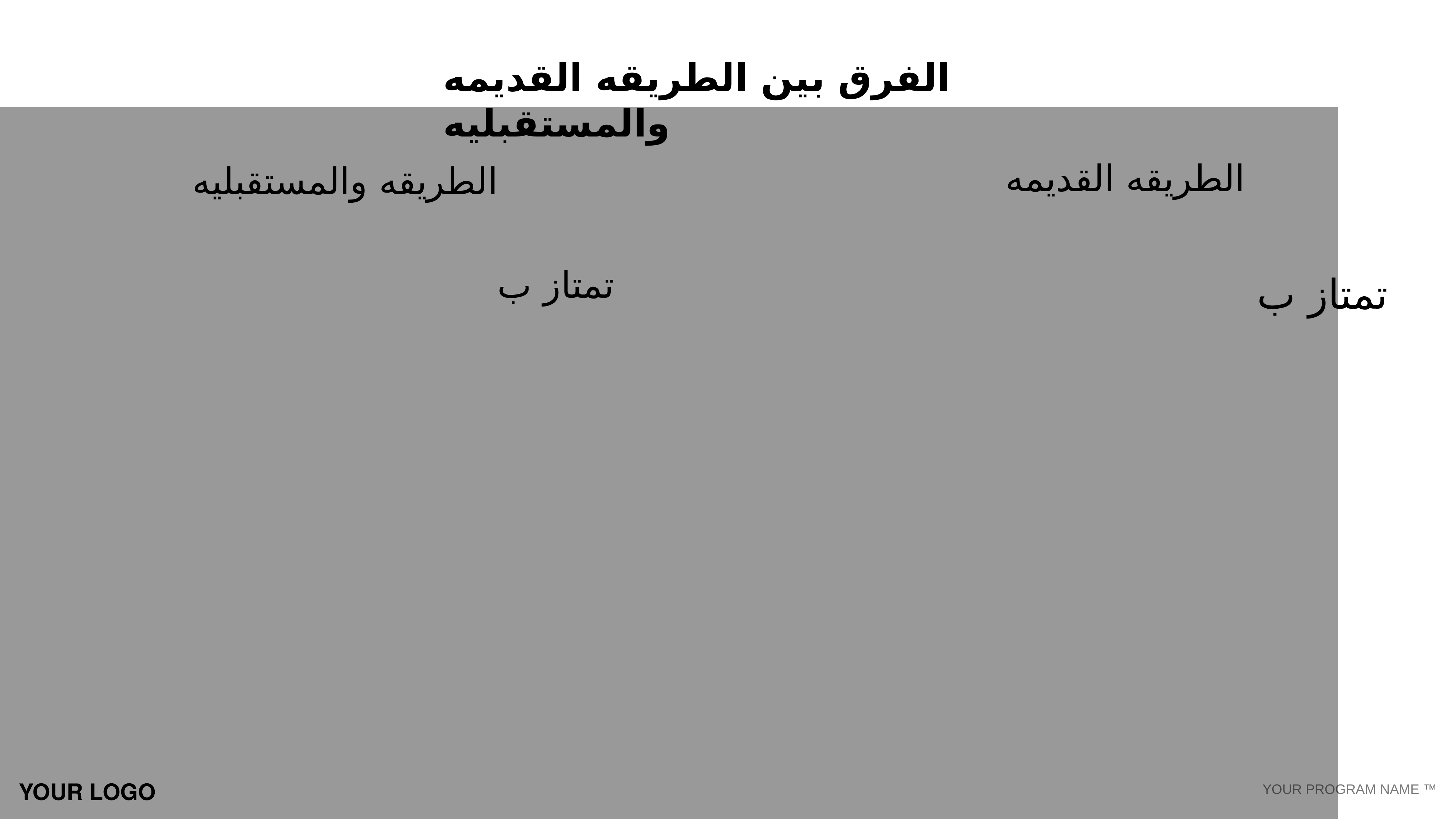

الفرق بين الطريقه القديمه والمستقبليه

الطريقه القديمه
الطريقه والمستقبليه
  تمتاز ب
تمتاز ب